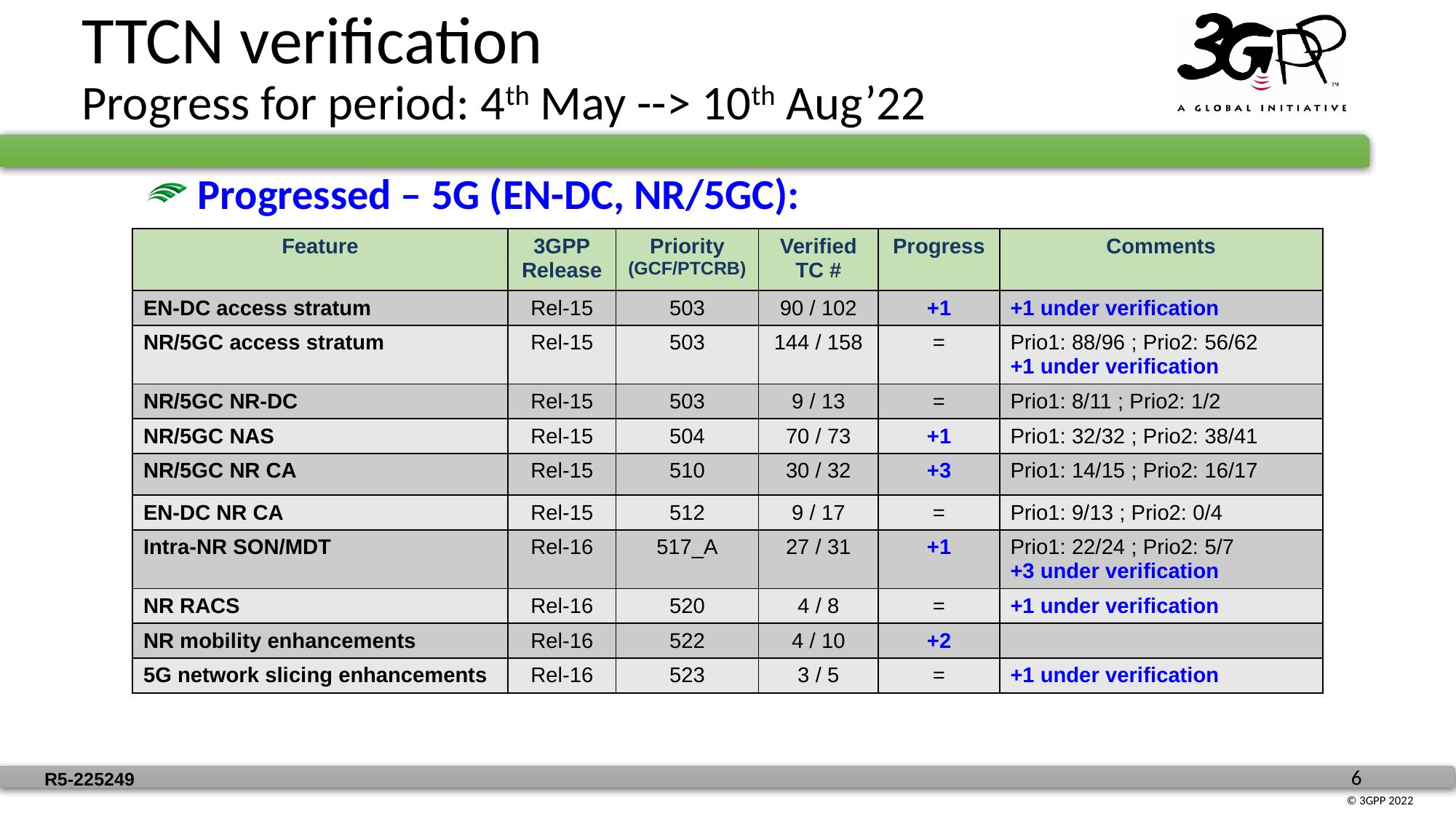

# TTCN verification Progress for period: 4th May --> 10th Aug’22
 Progressed – 5G (EN-DC, NR/5GC):

| Feature | 3GPP Release | Priority (GCF/PTCRB) | Verified TC # | Progress | Comments |
| --- | --- | --- | --- | --- | --- |
| EN-DC access stratum | Rel-15 | 503 | 90 / 102 | +1 | +1 under verification |
| NR/5GC access stratum | Rel-15 | 503 | 144 / 158 | = | Prio1: 88/96 ; Prio2: 56/62 +1 under verification |
| NR/5GC NR-DC | Rel-15 | 503 | 9 / 13 | = | Prio1: 8/11 ; Prio2: 1/2 |
| NR/5GC NAS | Rel-15 | 504 | 70 / 73 | +1 | Prio1: 32/32 ; Prio2: 38/41 |
| NR/5GC NR CA | Rel-15 | 510 | 30 / 32 | +3 | Prio1: 14/15 ; Prio2: 16/17 |
| EN-DC NR CA | Rel-15 | 512 | 9 / 17 | = | Prio1: 9/13 ; Prio2: 0/4 |
| Intra-NR SON/MDT | Rel-16 | 517\_A | 27 / 31 | +1 | Prio1: 22/24 ; Prio2: 5/7 +3 under verification |
| NR RACS | Rel-16 | 520 | 4 / 8 | = | +1 under verification |
| NR mobility enhancements | Rel-16 | 522 | 4 / 10 | +2 |  |
| 5G network slicing enhancements | Rel-16 | 523 | 3 / 5 | = | +1 under verification |